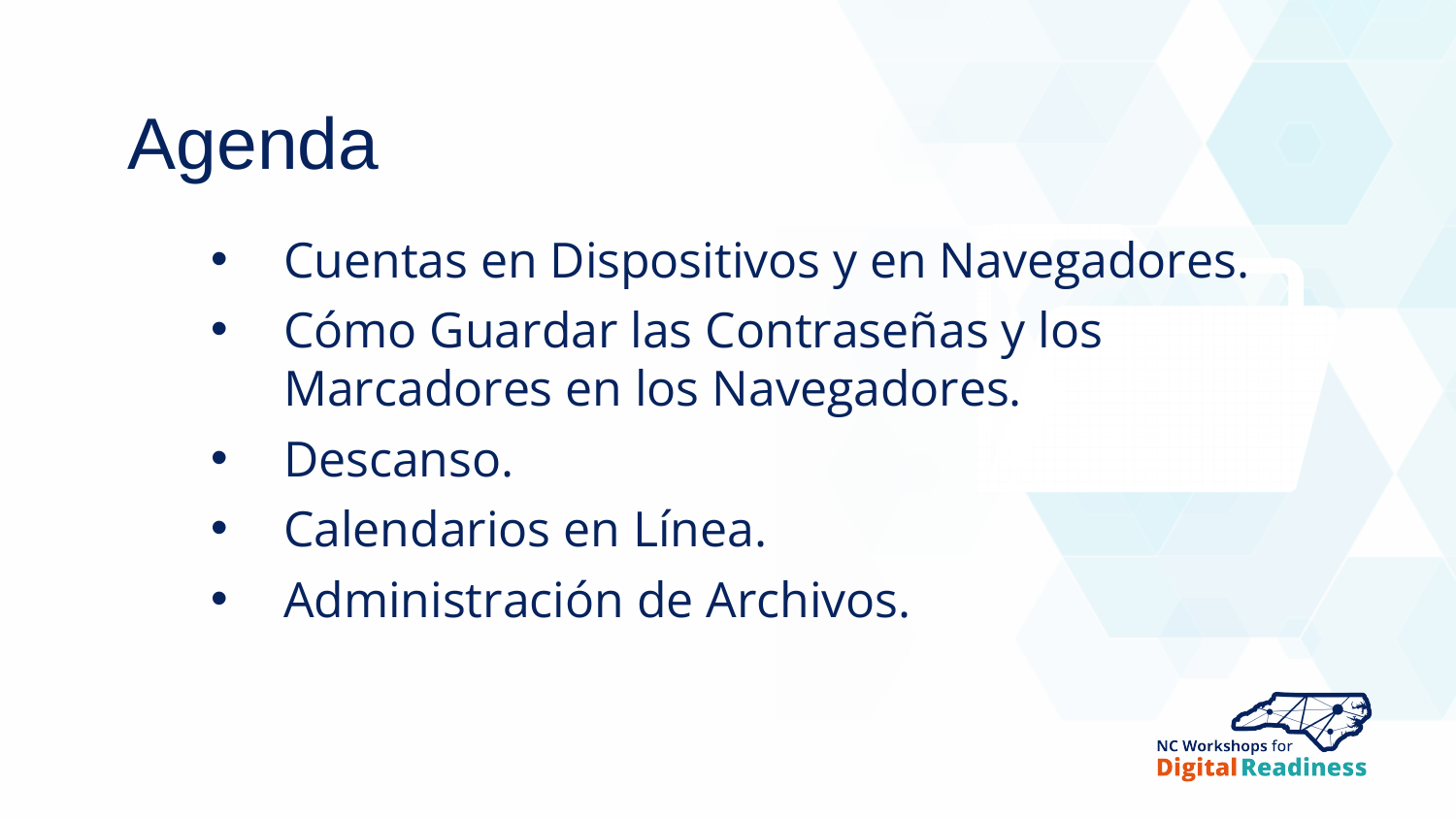

# Agenda
Cuentas en Dispositivos y en Navegadores.
Cómo Guardar las Contraseñas y los Marcadores en los Navegadores.
Descanso.
Calendarios en Línea.
Administración de Archivos.